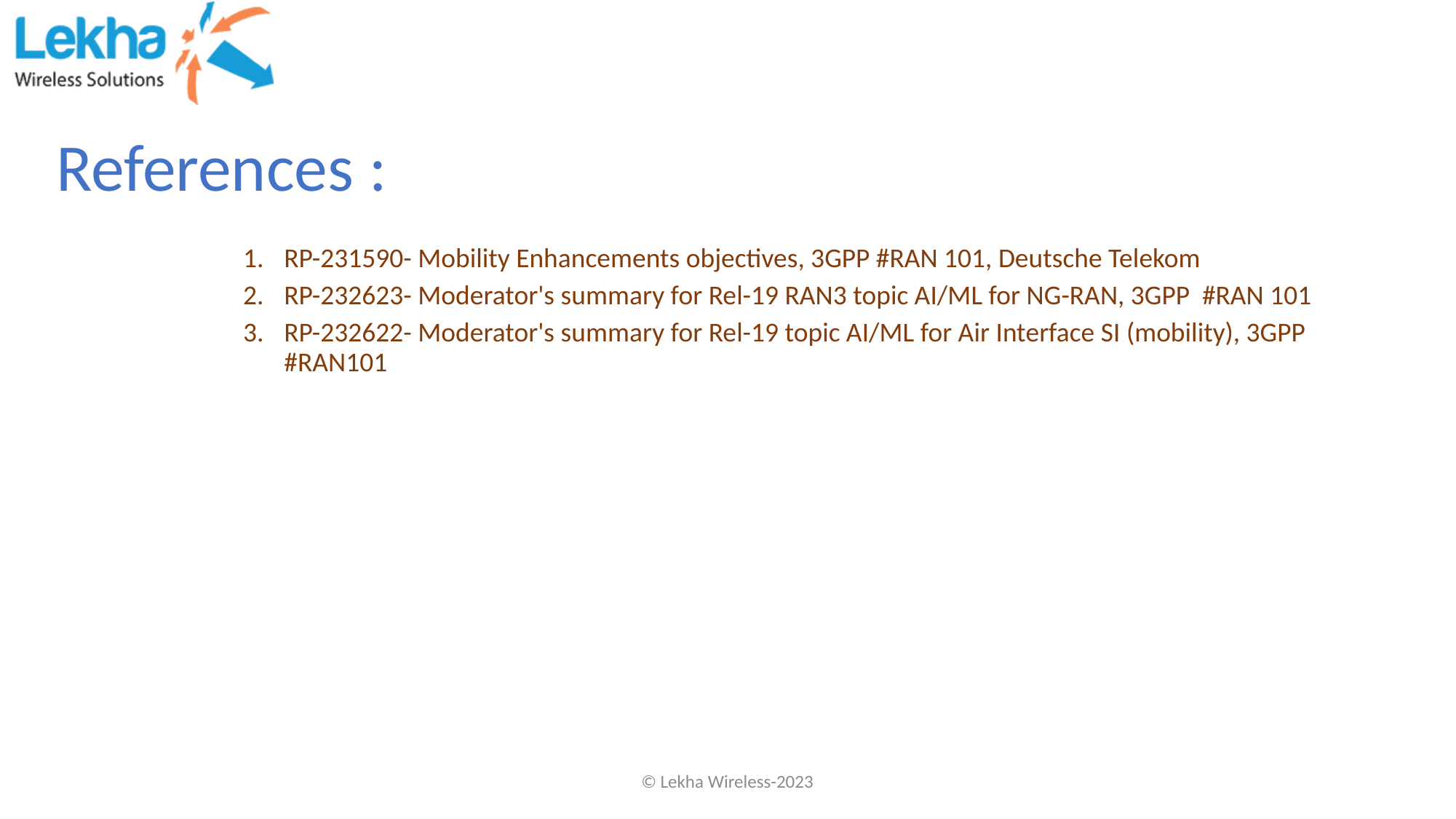

References :
RP-231590- Mobility Enhancements objectives, 3GPP #RAN 101, Deutsche Telekom
RP-232623- Moderator's summary for Rel-19 RAN3 topic AI/ML for NG-RAN, 3GPP  #RAN 101
RP-232622- Moderator's summary for Rel-19 topic AI/ML for Air Interface SI (mobility), 3GPP #RAN101

© Lekha Wireless-2023
7